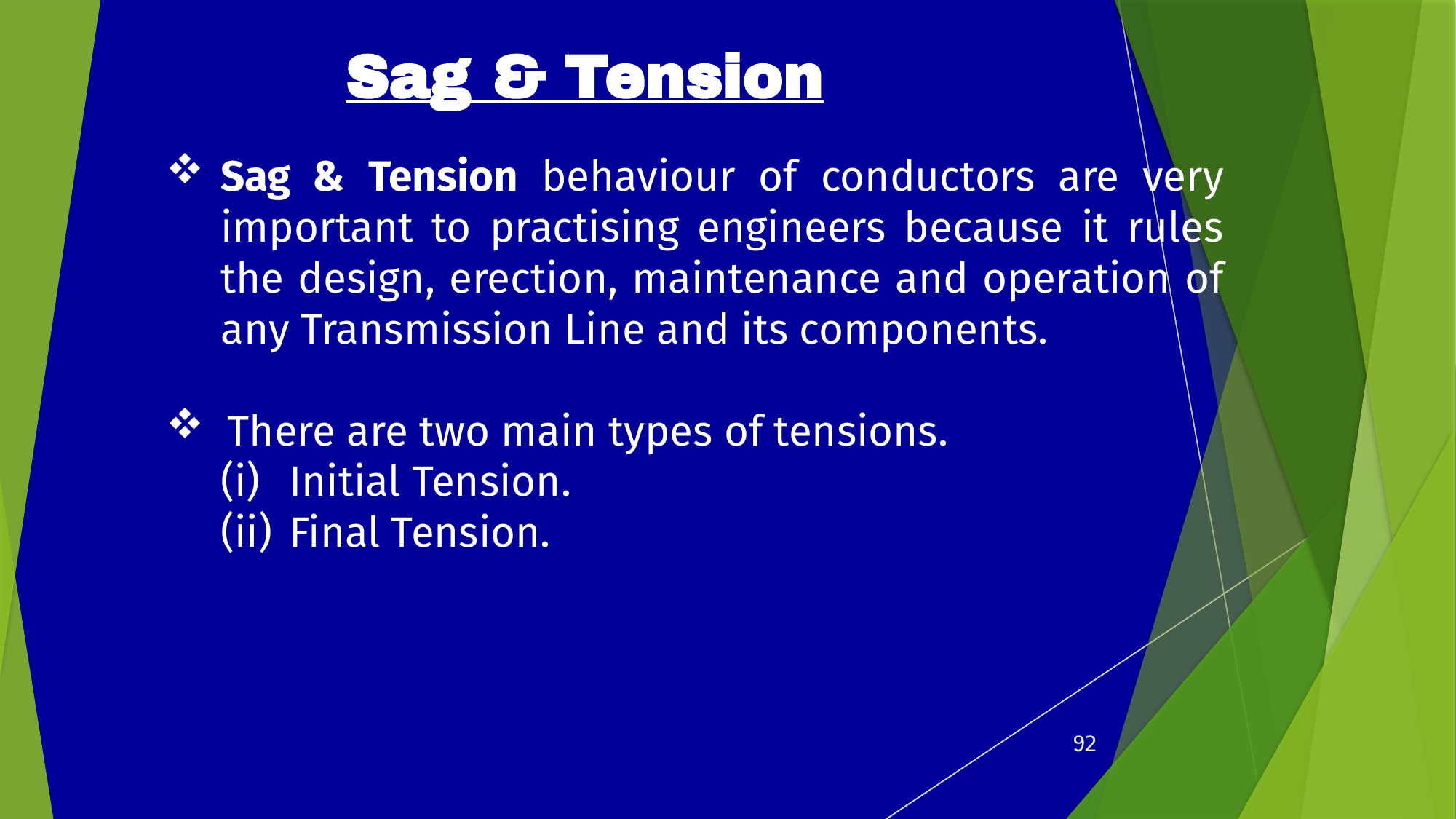

Sag & Tension
Sag & Tension behaviour of conductors are very important to practising engineers because it rules the design, erection, maintenance and operation of any Transmission Line and its components.

  There are two main types of tensions.
Initial Tension.
Final Tension.

92